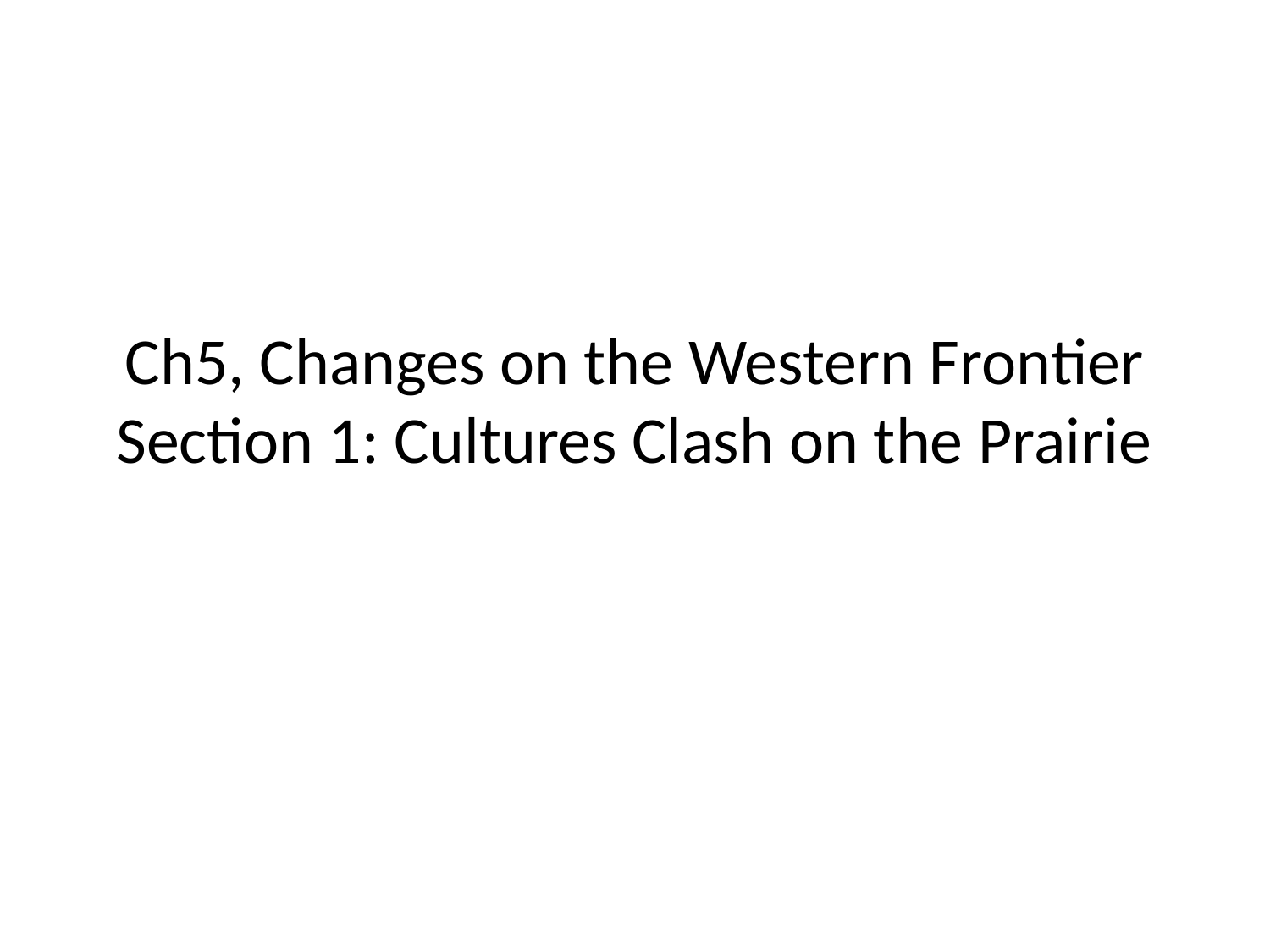

# Ch5, Changes on the Western Frontier Section 1: Cultures Clash on the Prairie